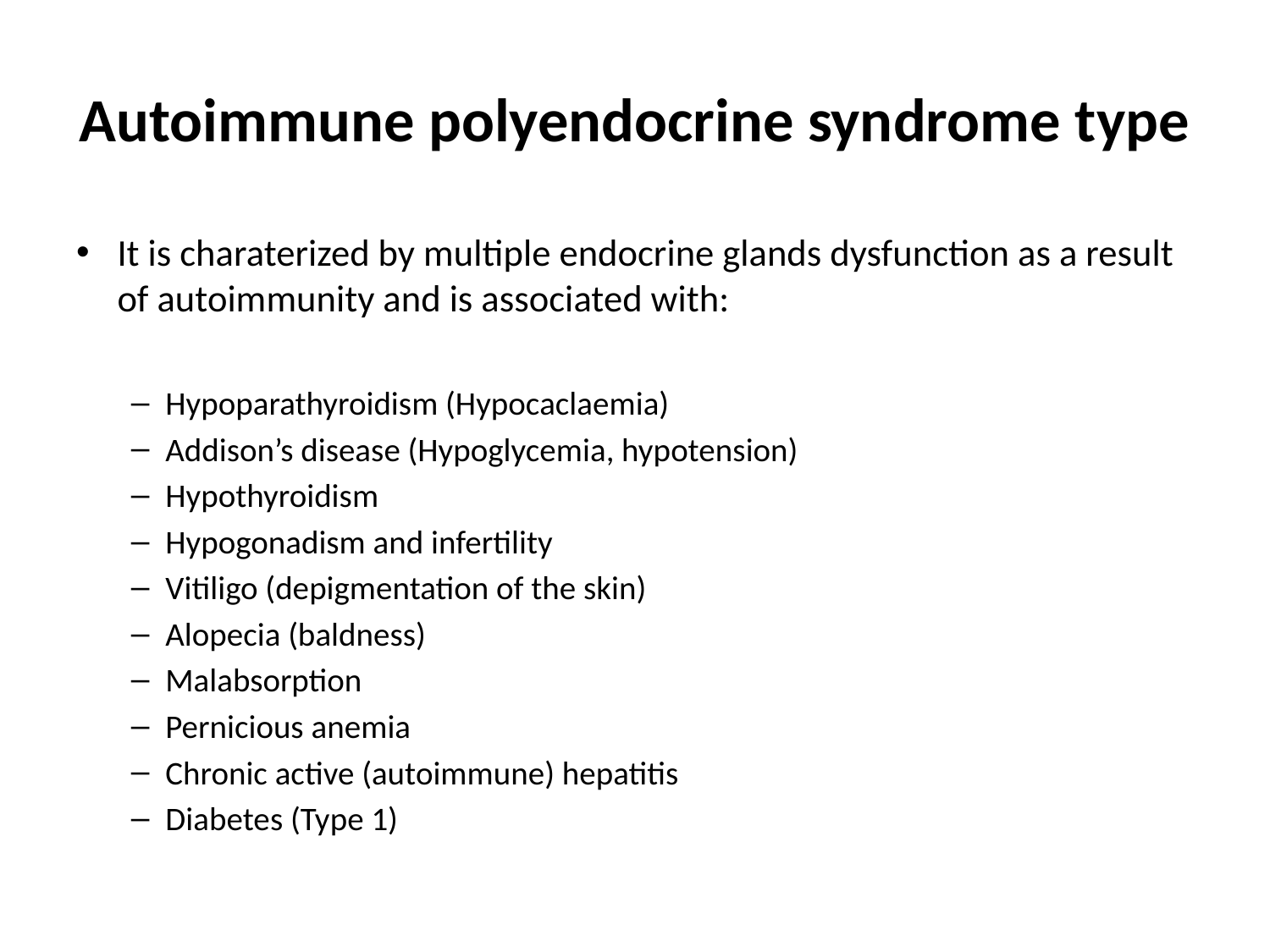

# Autoimmune polyendocrine syndrome type
It is charaterized by multiple endocrine glands dysfunction as a result of autoimmunity and is associated with:

Hypoparathyroidism (Hypocaclaemia)
Addison’s disease (Hypoglycemia, hypotension)
Hypothyroidism
Hypogonadism and infertility
Vitiligo (depigmentation of the skin)
Alopecia (baldness)
Malabsorption
Pernicious anemia
Chronic active (autoimmune) hepatitis
Diabetes (Type 1)